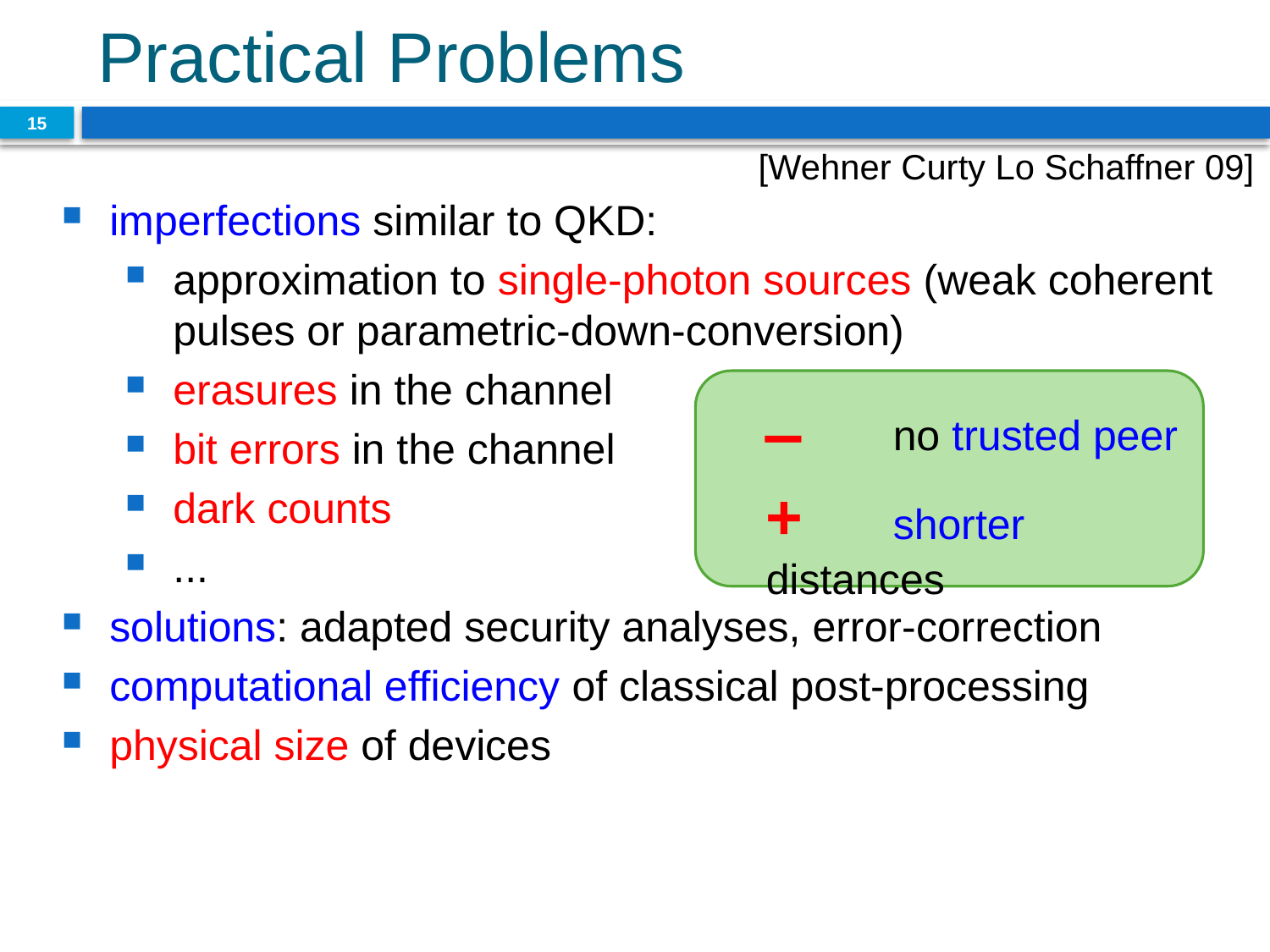

# Practical Problems
15
[Wehner Curty Lo Schaffner 09]
imperfections similar to QKD:
approximation to single-photon sources (weak coherent pulses or parametric-down-conversion)
erasures in the channel
bit errors in the channel
dark counts
...
solutions: adapted security analyses, error-correction
computational efficiency of classical post-processing
physical size of devices

 	 ̶̶	no trusted peer
	+	shorter distances